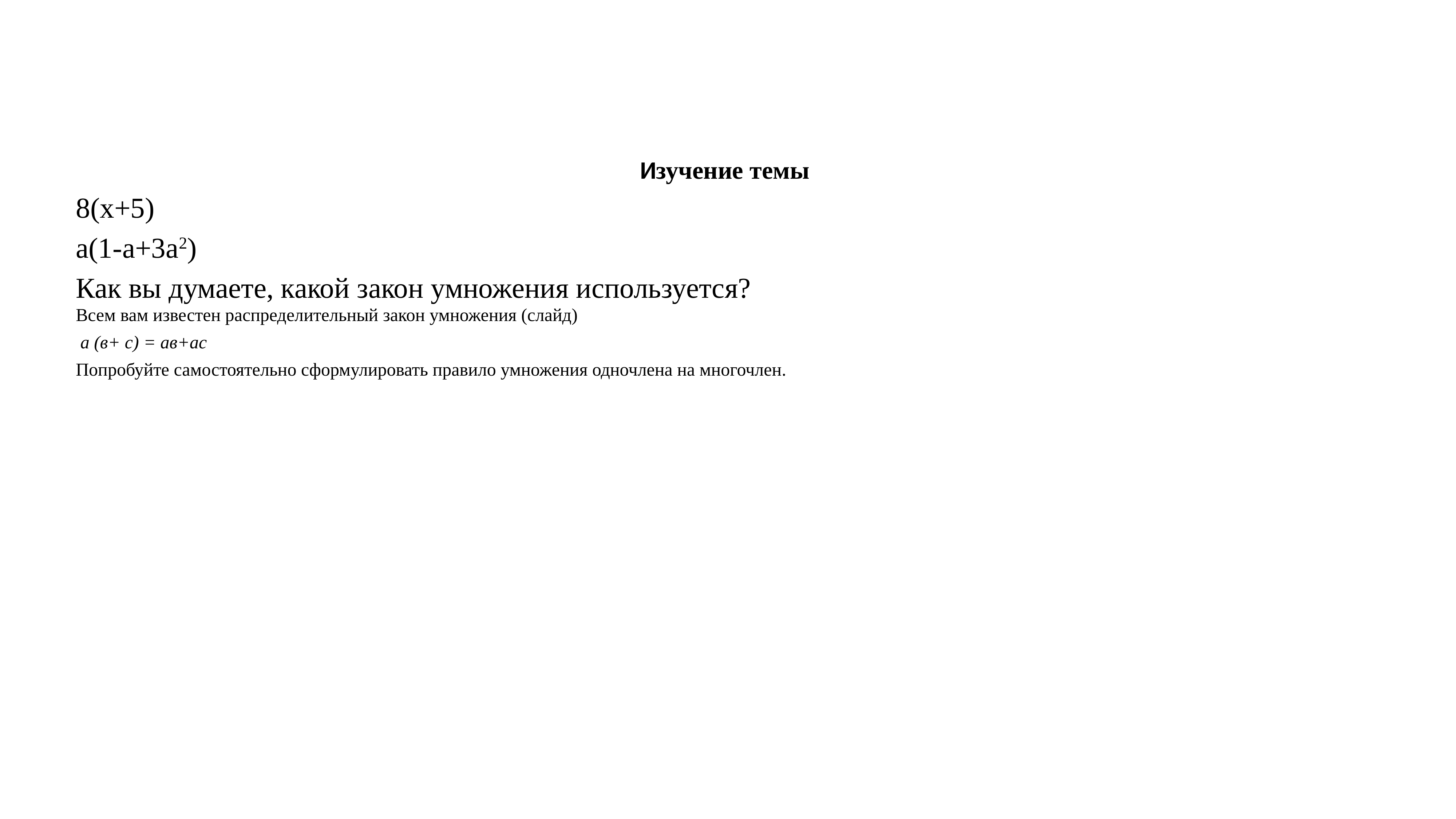

# Изучение темы
8(х+5)
а(1-а+3а2)
Как вы думаете, какой закон умножения используется?
Всем вам известен распределительный закон умножения (слайд)
 а (в+ с) = ав+ас
Попробуйте самостоятельно сформулировать правило умножения одночлена на многочлен.